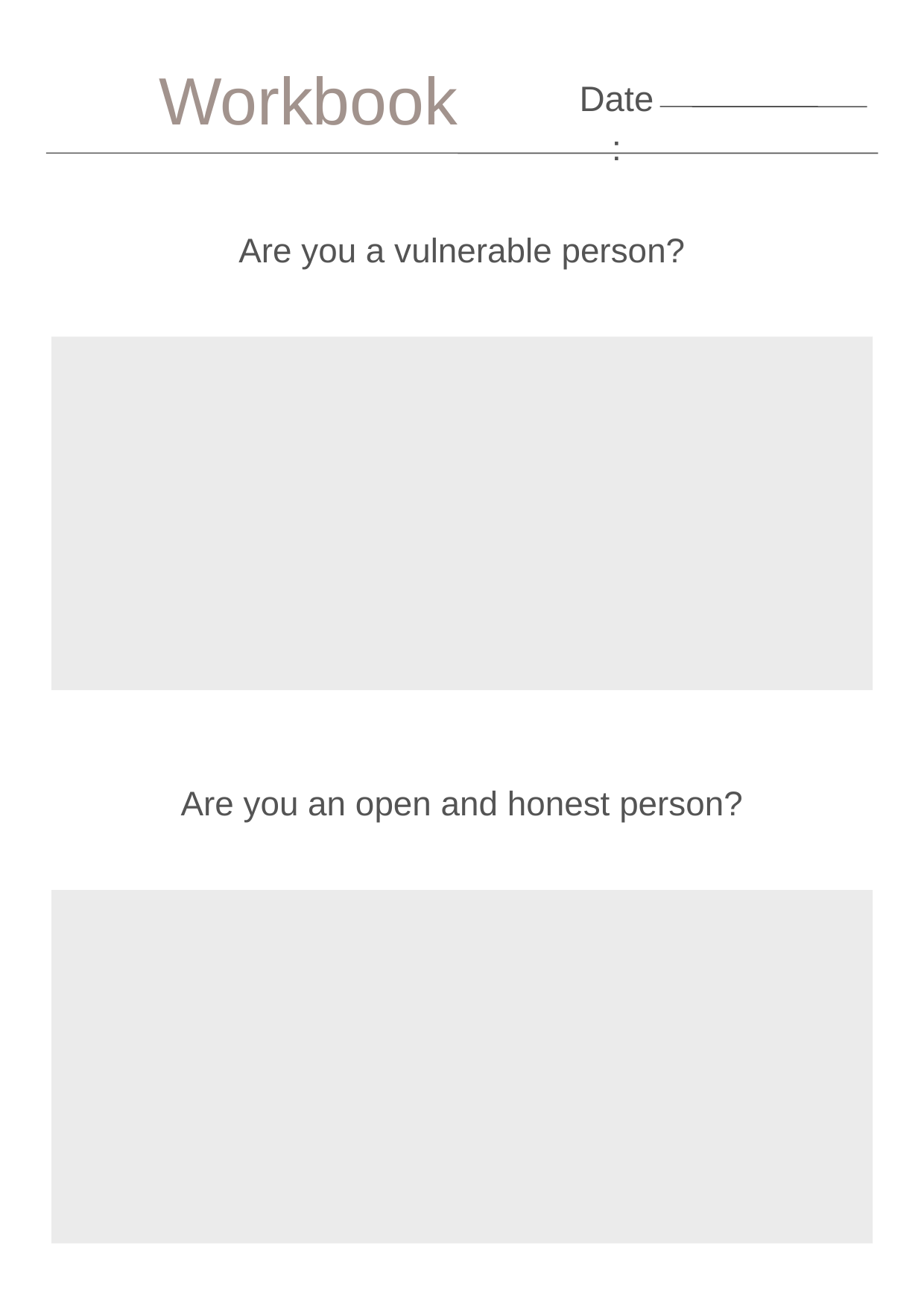

Workbook
Date:

Are you a vulnerable person?

Are you an open and honest person?